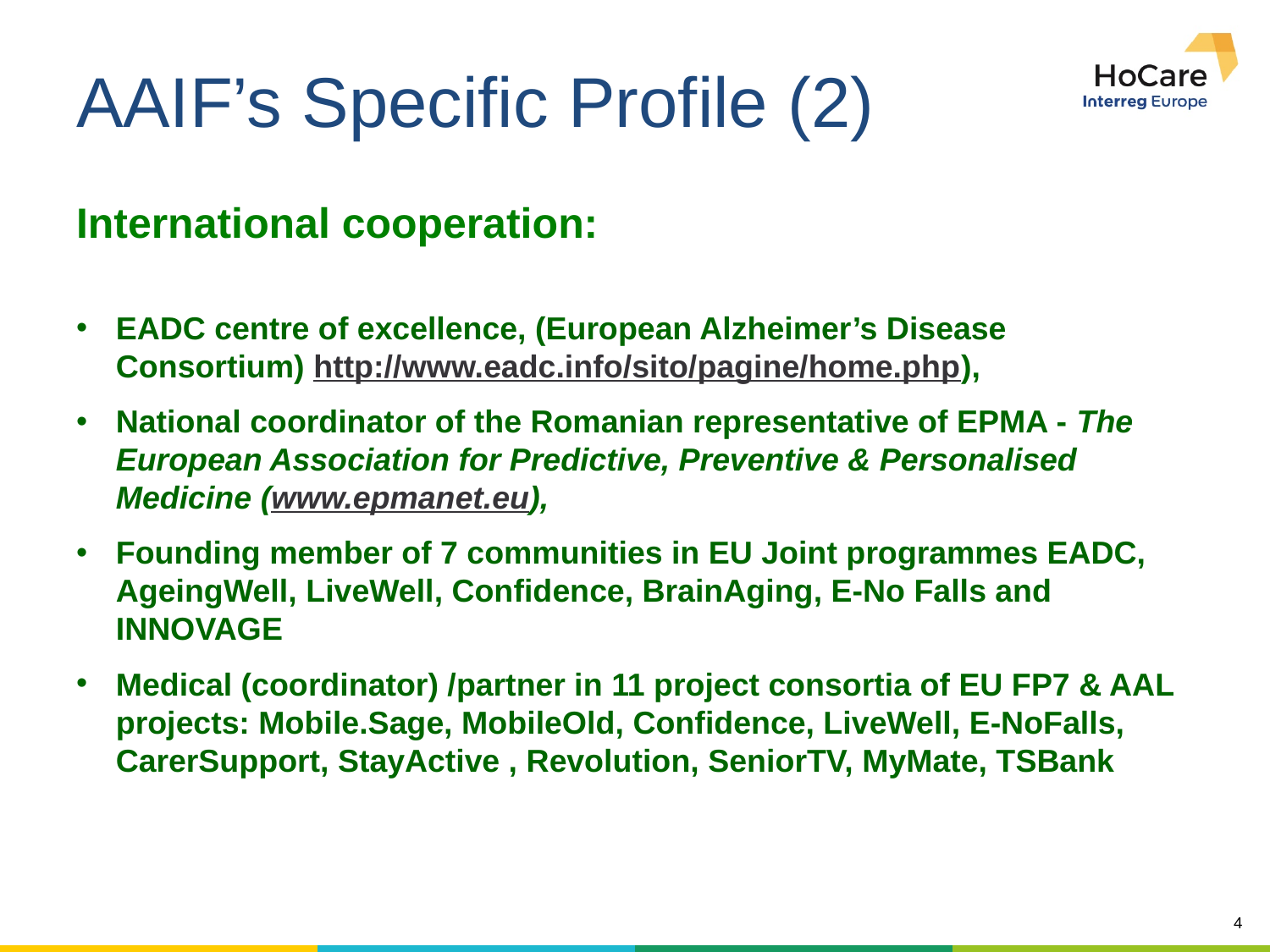

# AAIF’s Specific Profile (2)
International cooperation:

EADC centre of excellence, (European Alzheimer’s Disease Consortium) http://www.eadc.info/sito/pagine/home.php),
National coordinator of the Romanian representative of EPMA - The European Association for Predictive, Preventive & Personalised Medicine (www.epmanet.eu),
Founding member of 7 communities in EU Joint programmes EADC, AgeingWell, LiveWell, Confidence, BrainAging, E-No Falls and INNOVAGE
Medical (coordinator) /partner in 11 project consortia of EU FP7 & AAL projects: Mobile.Sage, MobileOld, Confidence, LiveWell, E-NoFalls, CarerSupport, StayActive , Revolution, SeniorTV, MyMate, TSBank